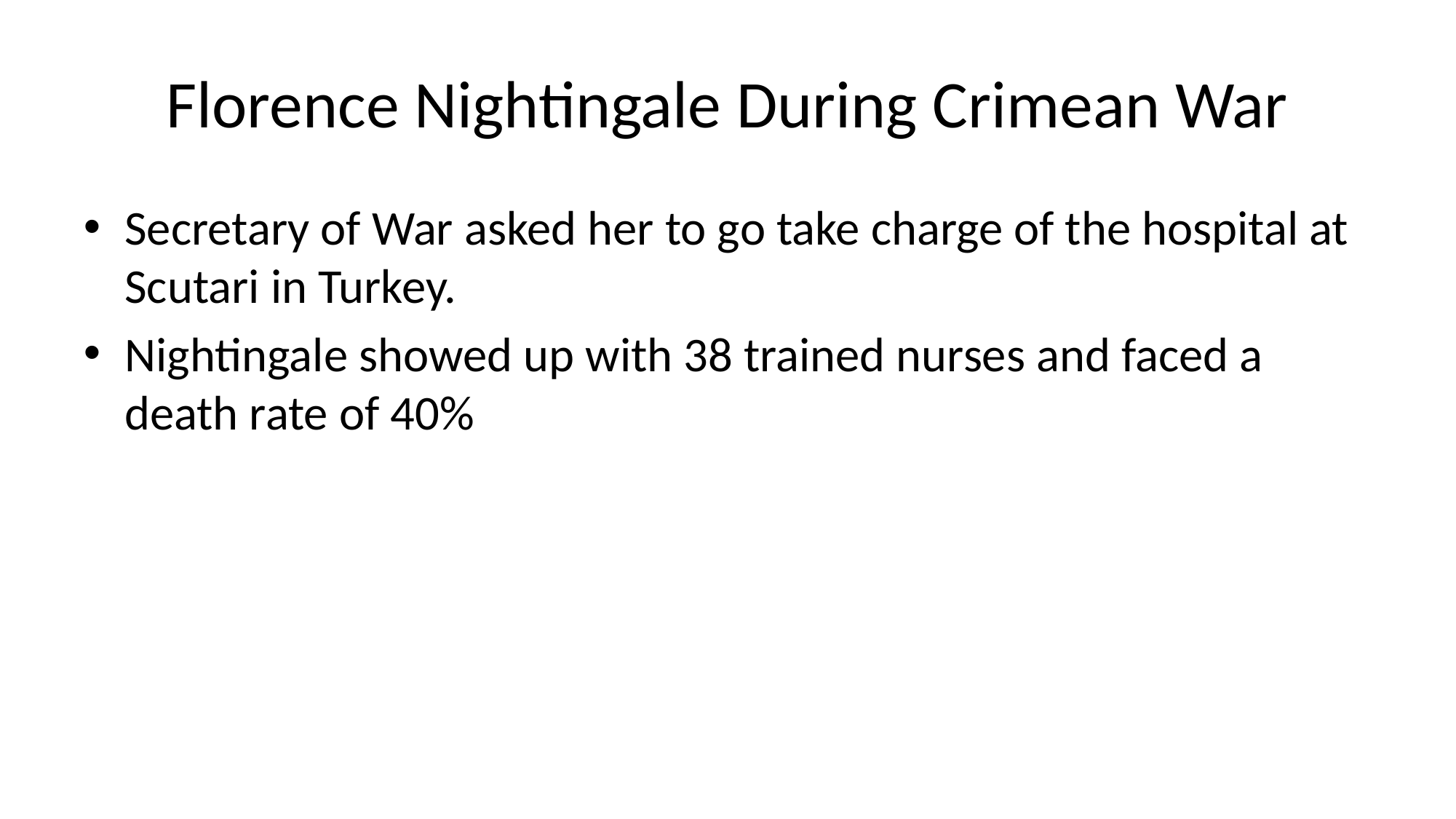

# Florence Nightingale During Crimean War
Secretary of War asked her to go take charge of the hospital at Scutari in Turkey.
Nightingale showed up with 38 trained nurses and faced a death rate of 40%